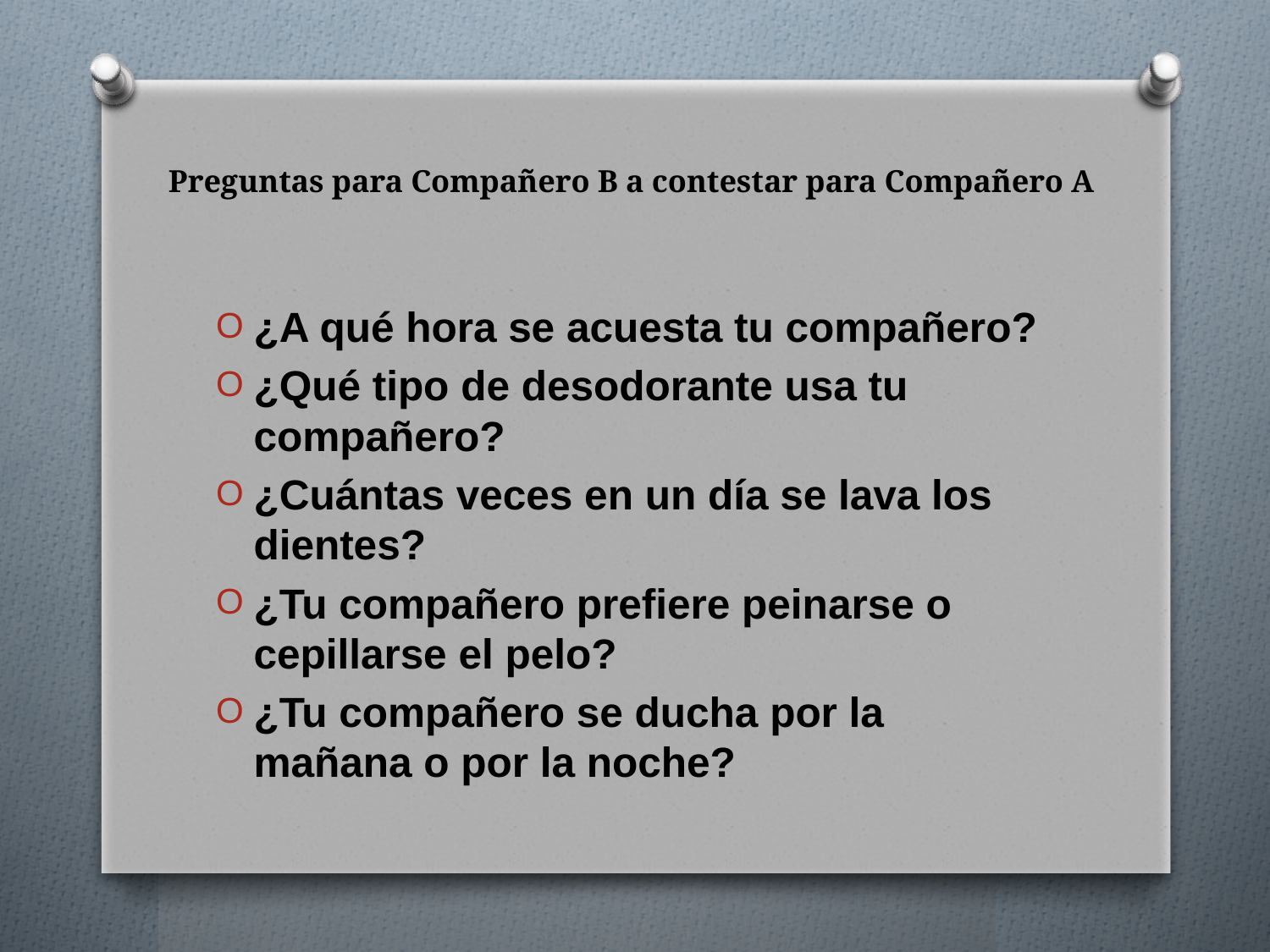

# Preguntas para Compañero B a contestar para Compañero A
¿A qué hora se acuesta tu compañero?
¿Qué tipo de desodorante usa tu compañero?
¿Cuántas veces en un día se lava los dientes?
¿Tu compañero prefiere peinarse o cepillarse el pelo?
¿Tu compañero se ducha por la mañana o por la noche?